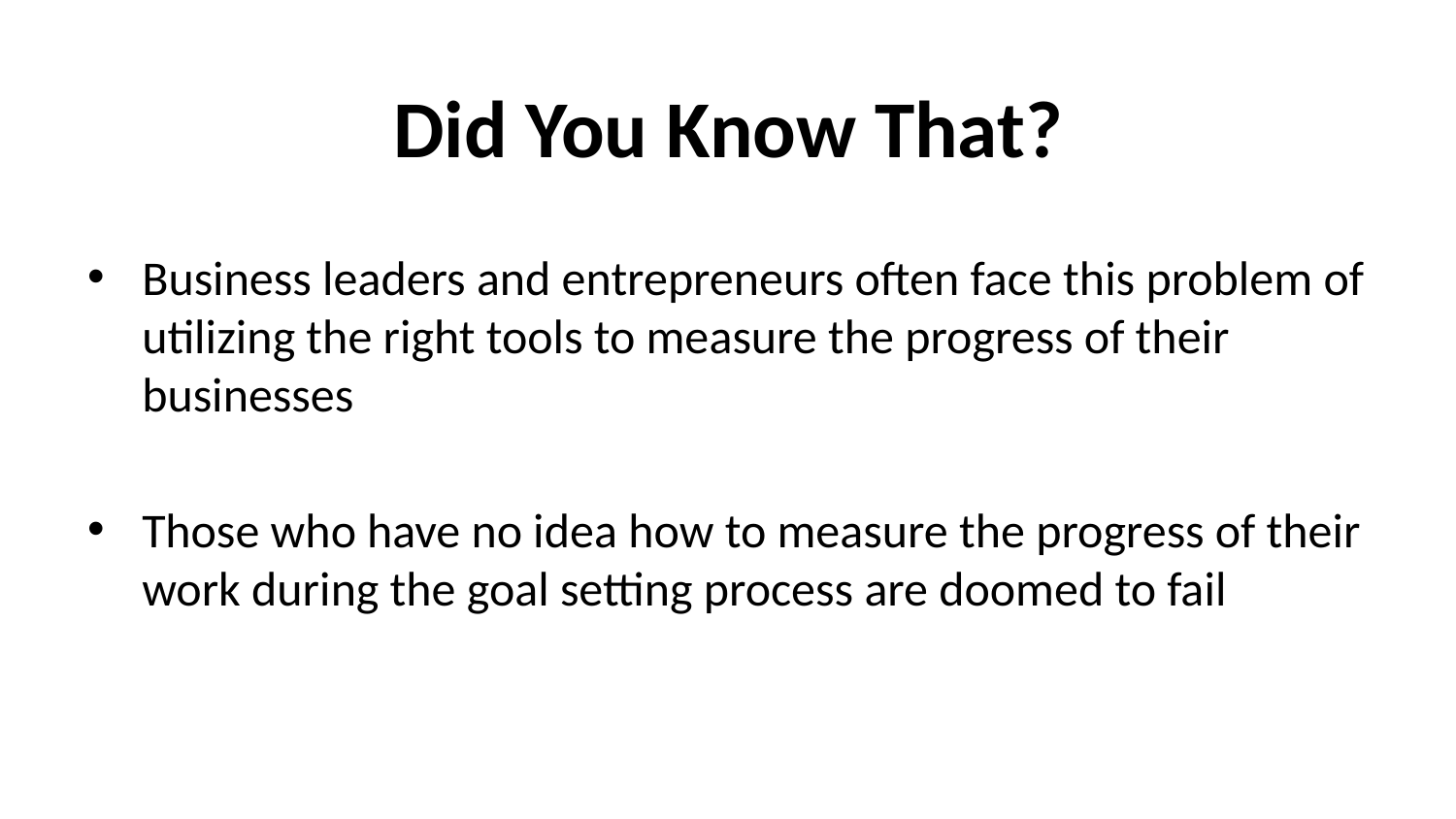

# Did You Know That?
Business leaders and entrepreneurs often face this problem of utilizing the right tools to measure the progress of their businesses

Those who have no idea how to measure the progress of their work during the goal setting process are doomed to fail